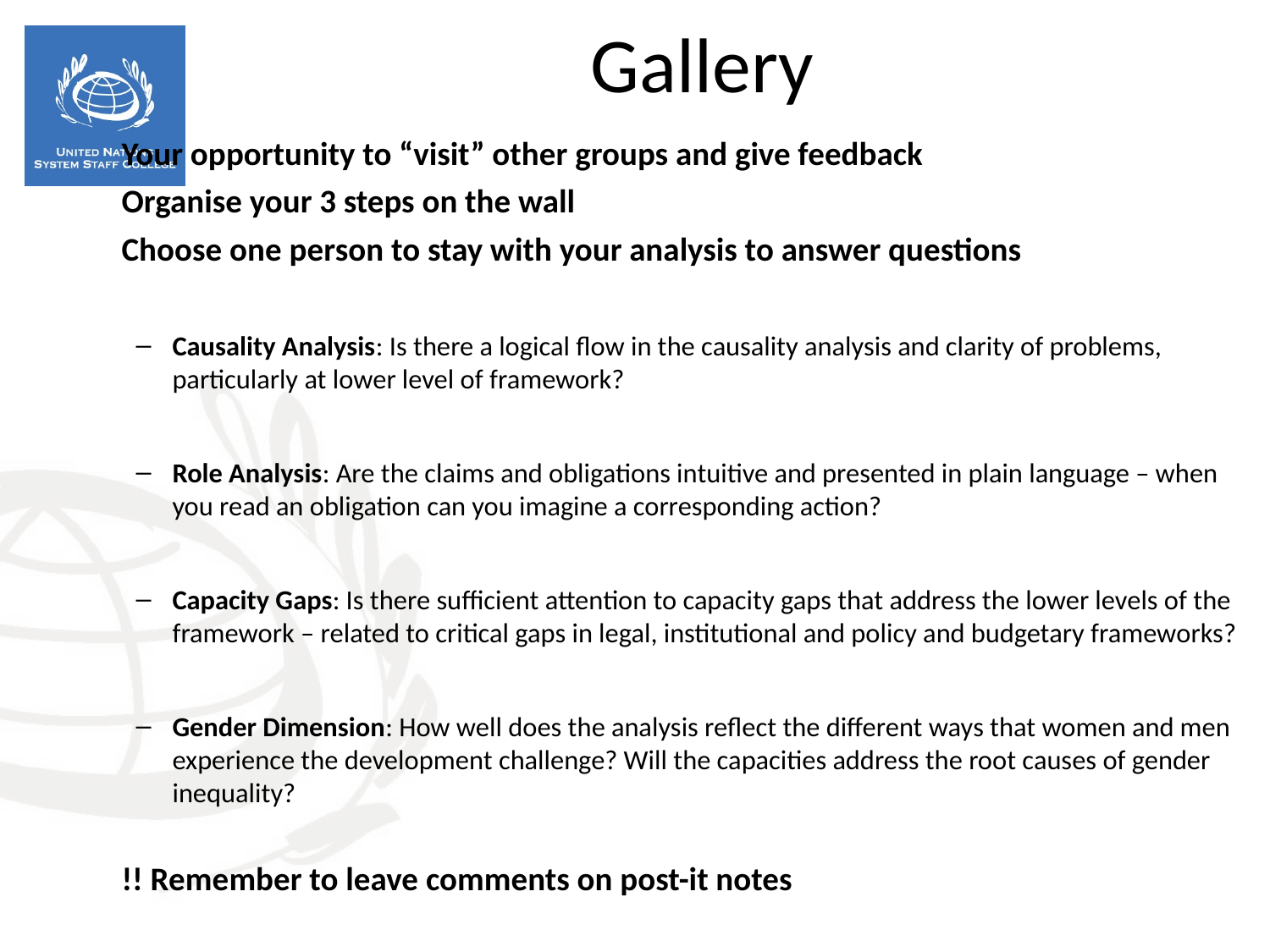

Gallery
		Your opportunity to “visit” other groups and give feedback
		Organise your 3 steps on the wall
		Choose one person to stay with your analysis to answer questions

Causality Analysis: Is there a logical flow in the causality analysis and clarity of problems, particularly at lower level of framework?

Role Analysis: Are the claims and obligations intuitive and presented in plain language – when you read an obligation can you imagine a corresponding action?

Capacity Gaps: Is there sufficient attention to capacity gaps that address the lower levels of the framework – related to critical gaps in legal, institutional and policy and budgetary frameworks?

Gender Dimension: How well does the analysis reflect the different ways that women and men experience the development challenge? Will the capacities address the root causes of gender inequality?

		!! Remember to leave comments on post-it notes